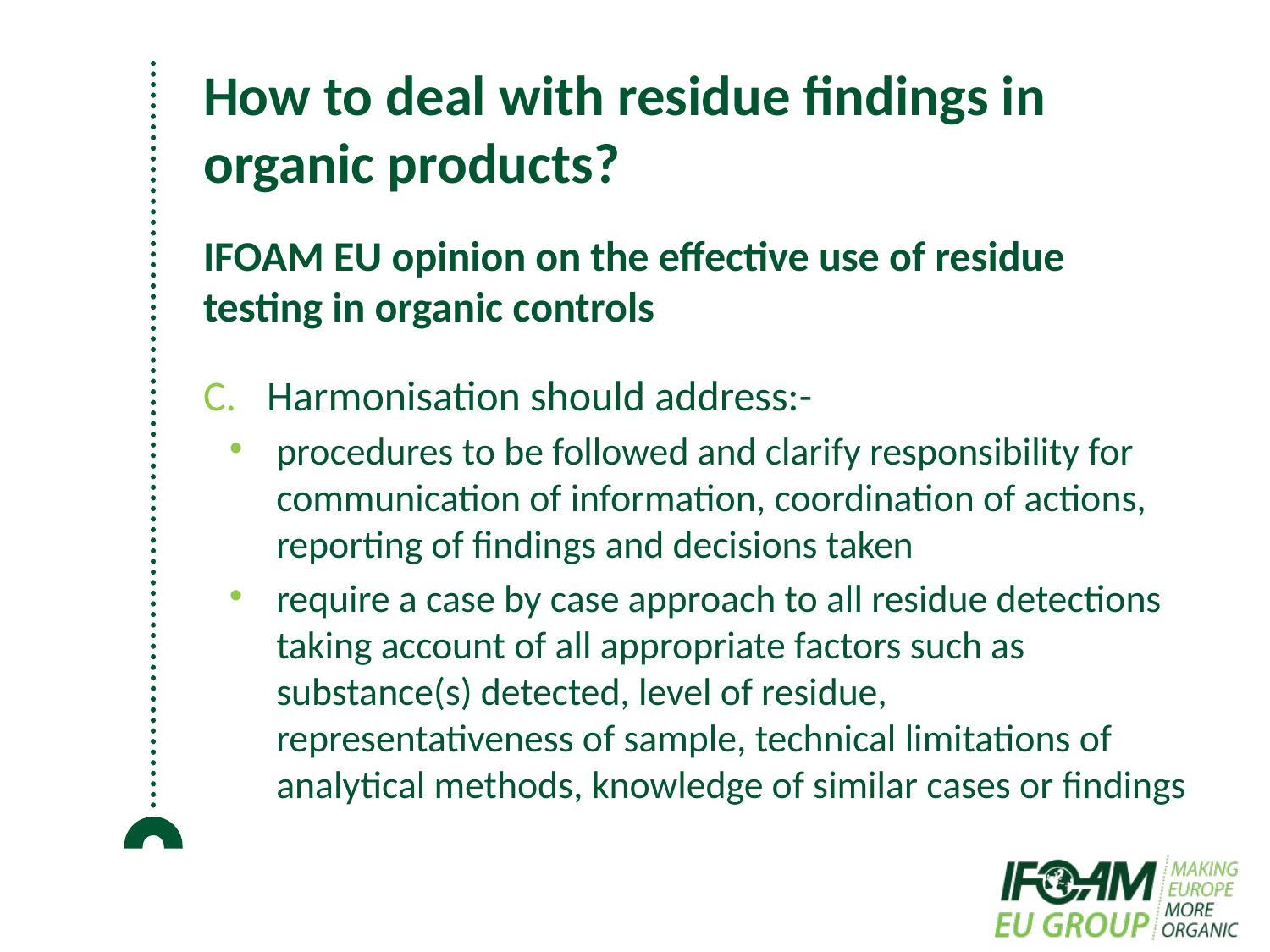

# How to deal with residue findings in organic products?
IFOAM EU opinion on the effective use of residue testing in organic controls

Harmonisation should address:-
procedures to be followed and clarify responsibility for communication of information, coordination of actions, reporting of findings and decisions taken
require a case by case approach to all residue detections taking account of all appropriate factors such as substance(s) detected, level of residue, representativeness of sample, technical limitations of analytical methods, knowledge of similar cases or findings